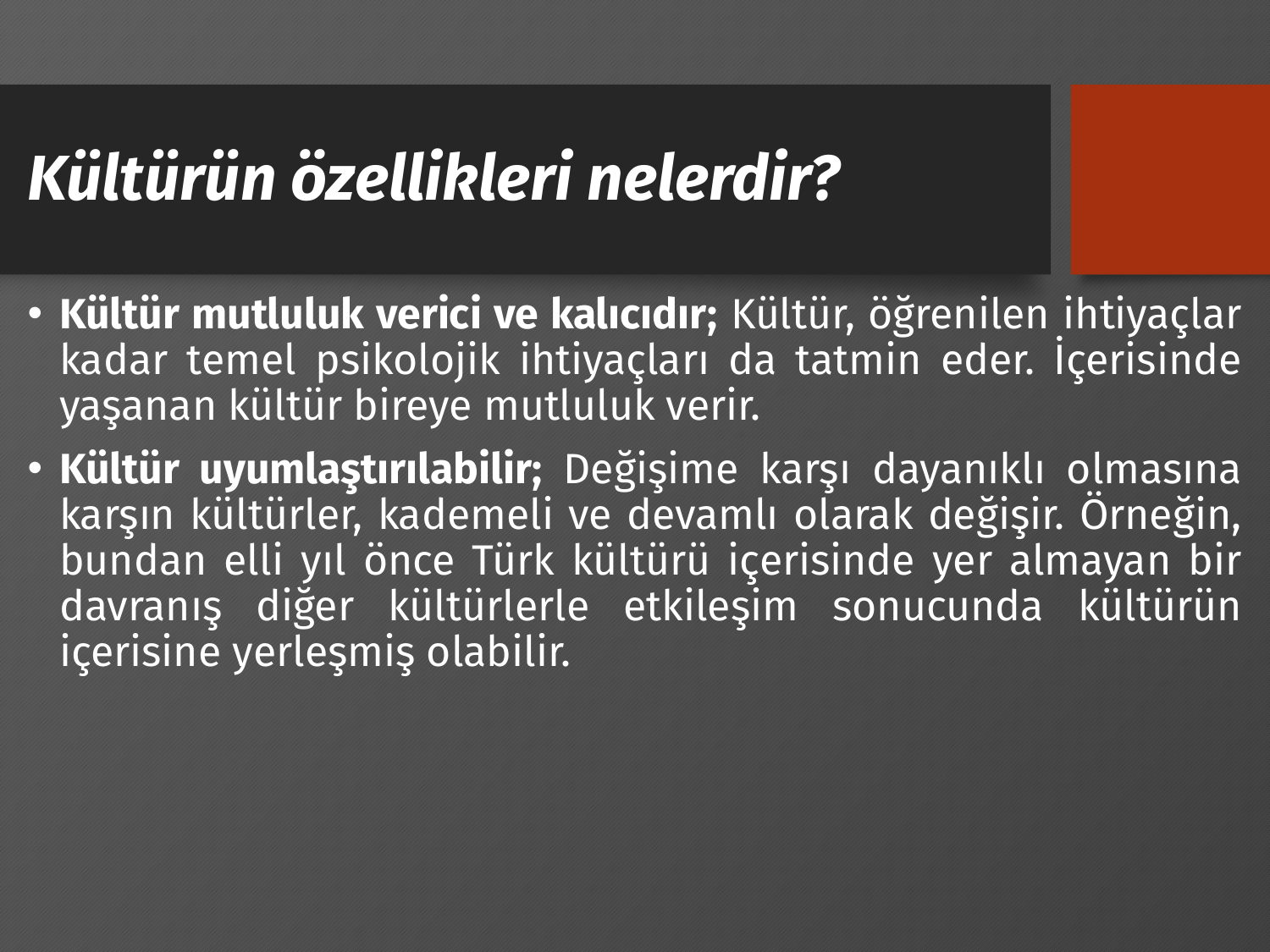

# Kültürün özellikleri nelerdir?
Kültür mutluluk verici ve kalıcıdır; Kültür, öğrenilen ihtiyaçlar kadar temel psikolojik ihtiyaçları da tatmin eder. İçerisinde yaşanan kültür bireye mutluluk verir.
Kültür uyumlaştırılabilir; Değişime karşı dayanıklı olmasına karşın kültürler, kademeli ve devamlı olarak değişir. Örneğin, bundan elli yıl önce Türk kültürü içerisinde yer almayan bir davranış diğer kültürlerle etkileşim sonucunda kültürün içerisine yerleşmiş olabilir.